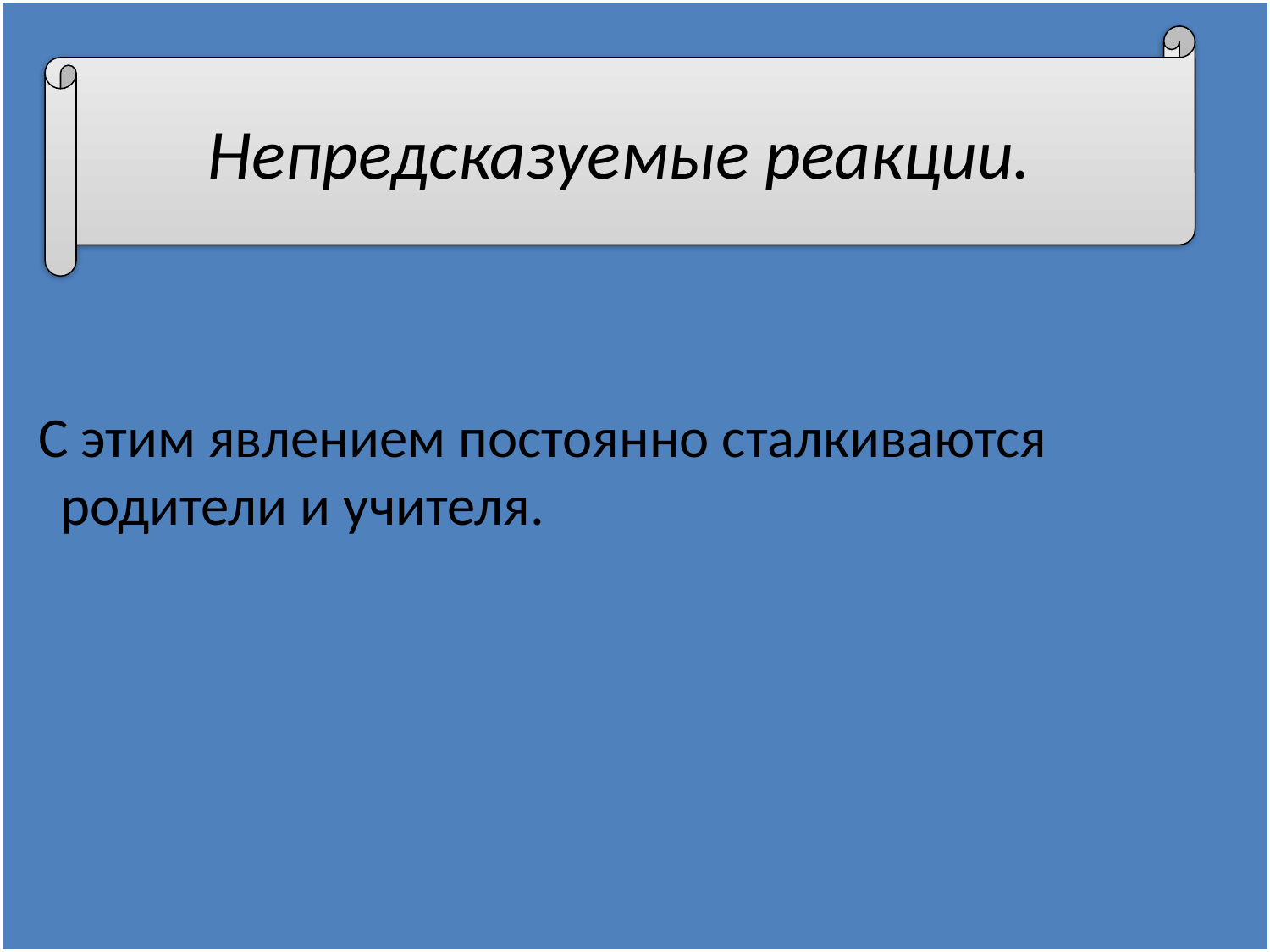

#

  С этим явлением постоянно сталкиваются родители и учителя.
Непредсказуемые реакции.